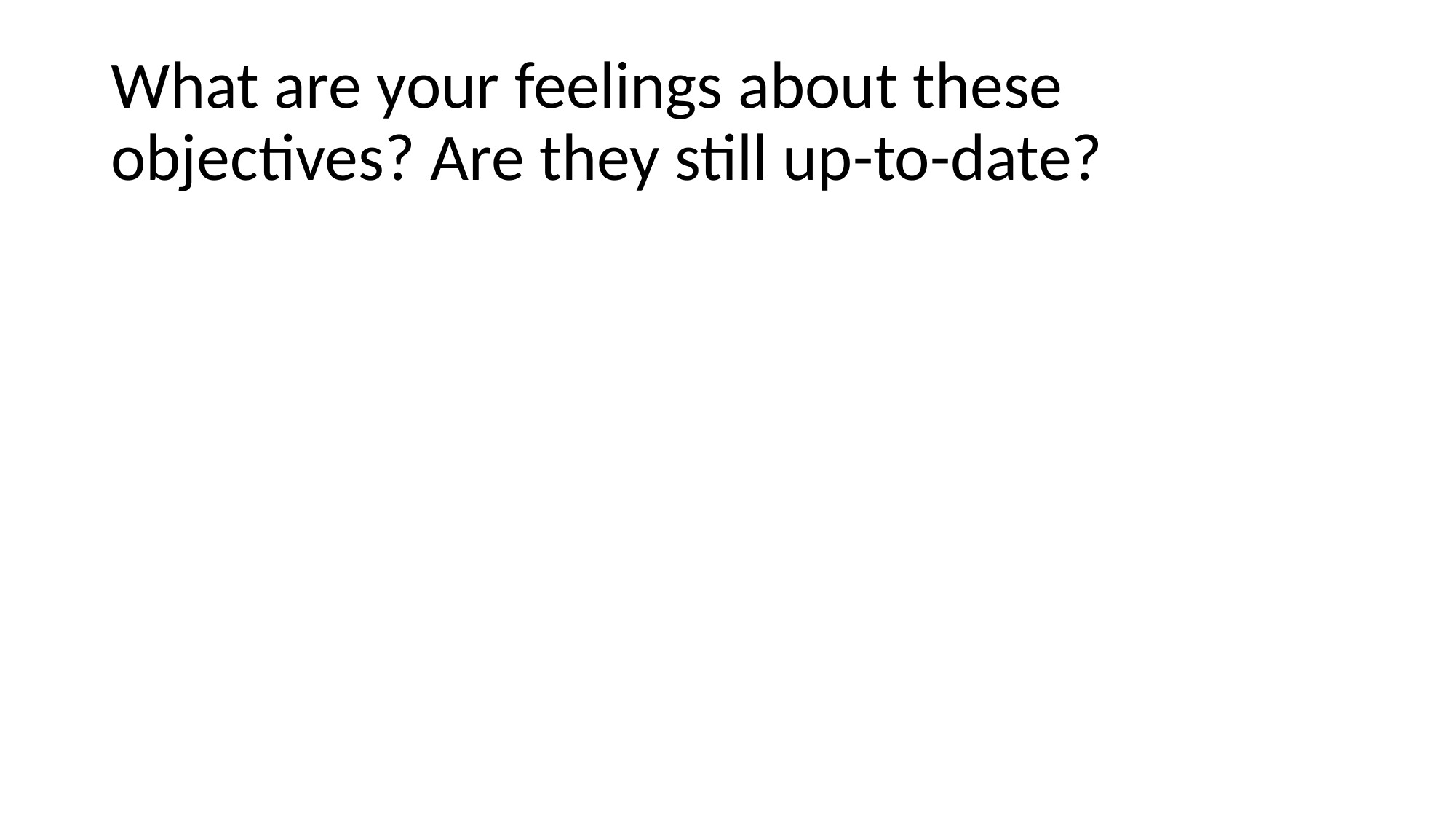

# What are your feelings about these objectives? Are they still up-to-date?